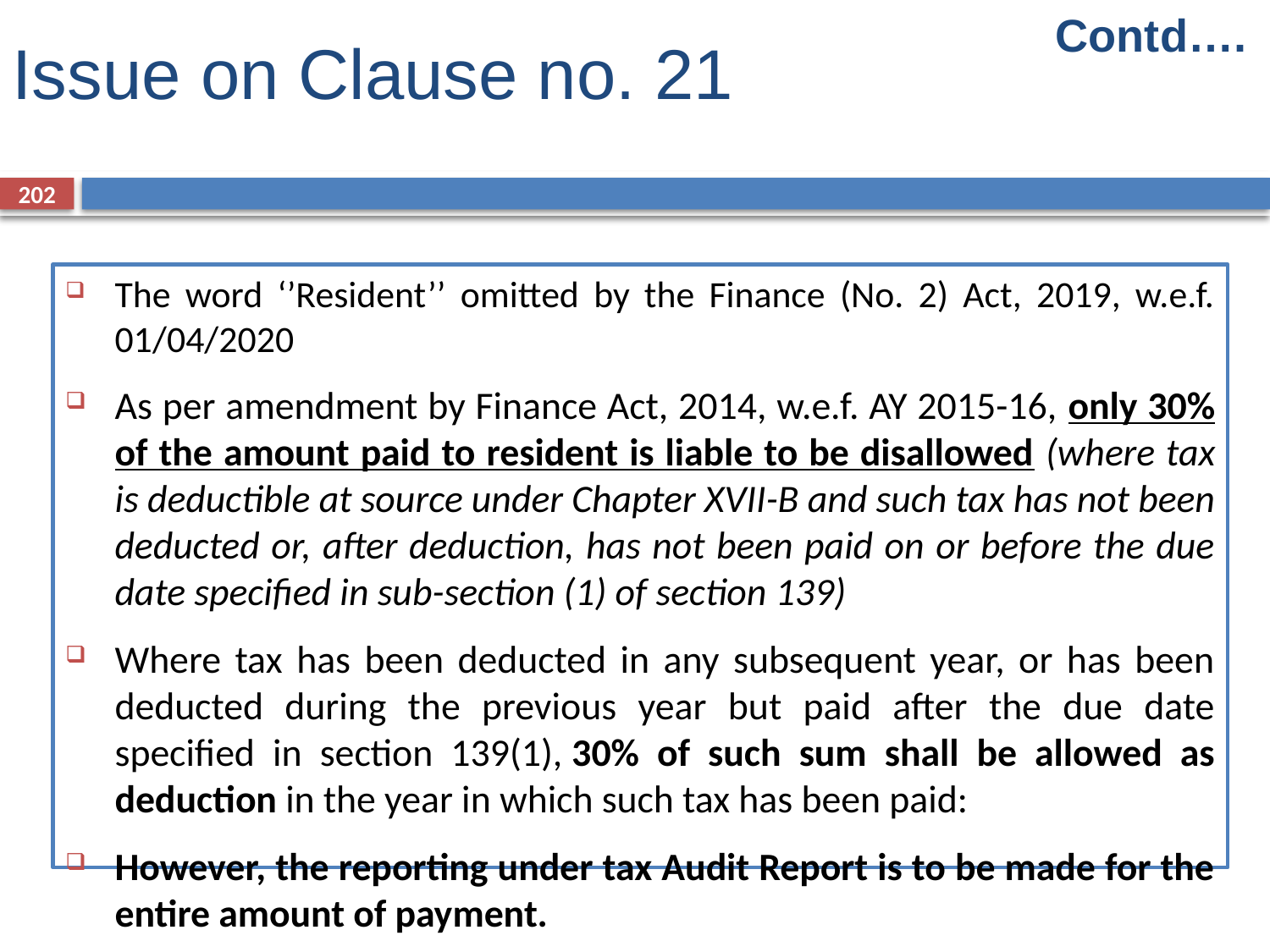

Contd….
# Issue on Clause no. 21
202
The word ‘’Resident’’ omitted by the Finance (No. 2) Act, 2019, w.e.f. 01/04/2020
As per amendment by Finance Act, 2014, w.e.f. AY 2015-16, only 30% of the amount paid to resident is liable to be disallowed (where tax is deductible at source under Chapter XVII-B and such tax has not been deducted or, after deduction, has not been paid on or before the due date specified in sub-section (1) of section 139)
Where tax has been deducted in any subsequent year, or has been deducted during the previous year but paid after the due date specified in section 139(1), 30% of such sum shall be allowed as deduction in the year in which such tax has been paid:
However, the reporting under tax Audit Report is to be made for the entire amount of payment.